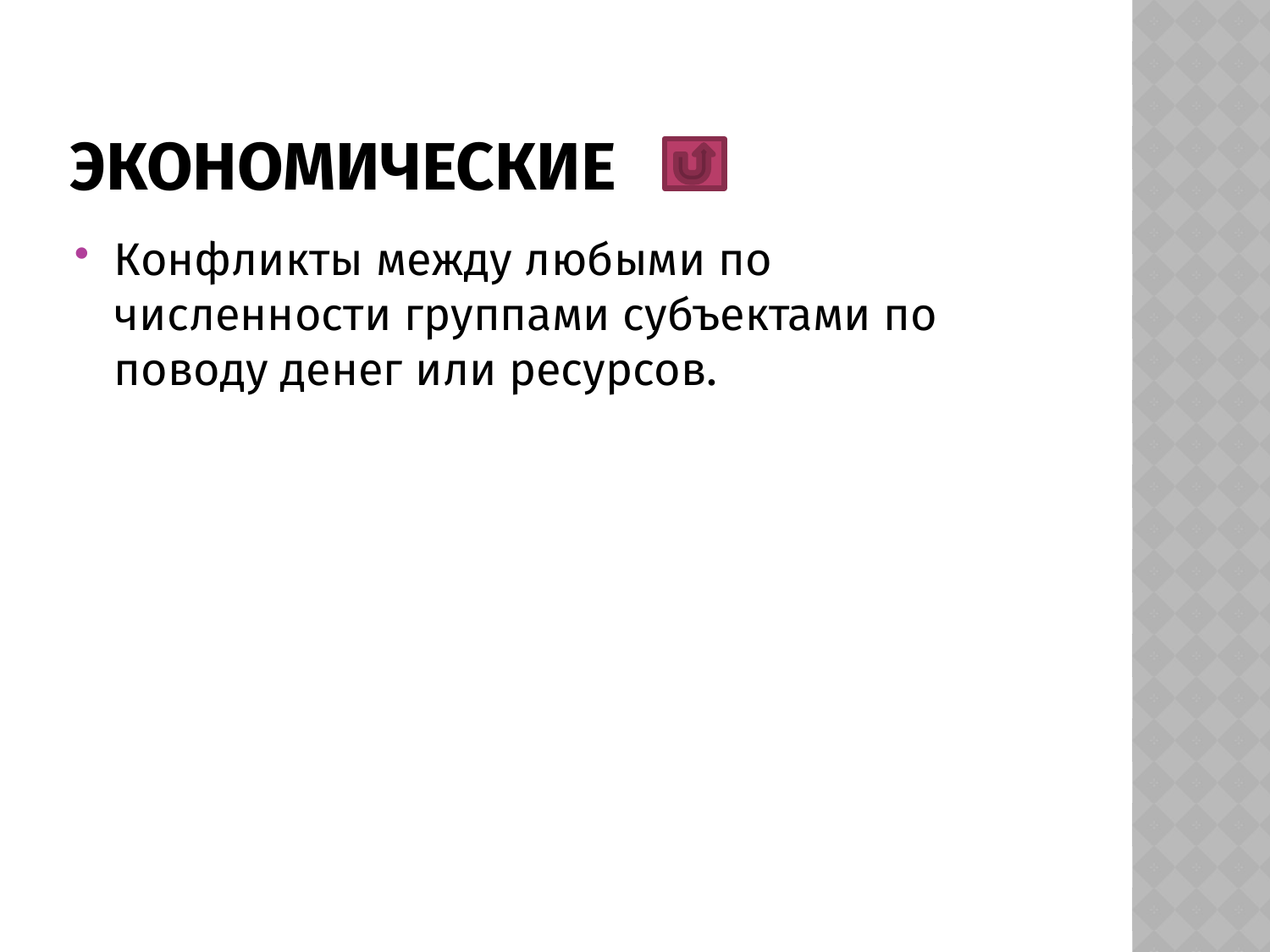

# экономические

Конфликты между любыми по численности группами субъектами по поводу денег или ресурсов.